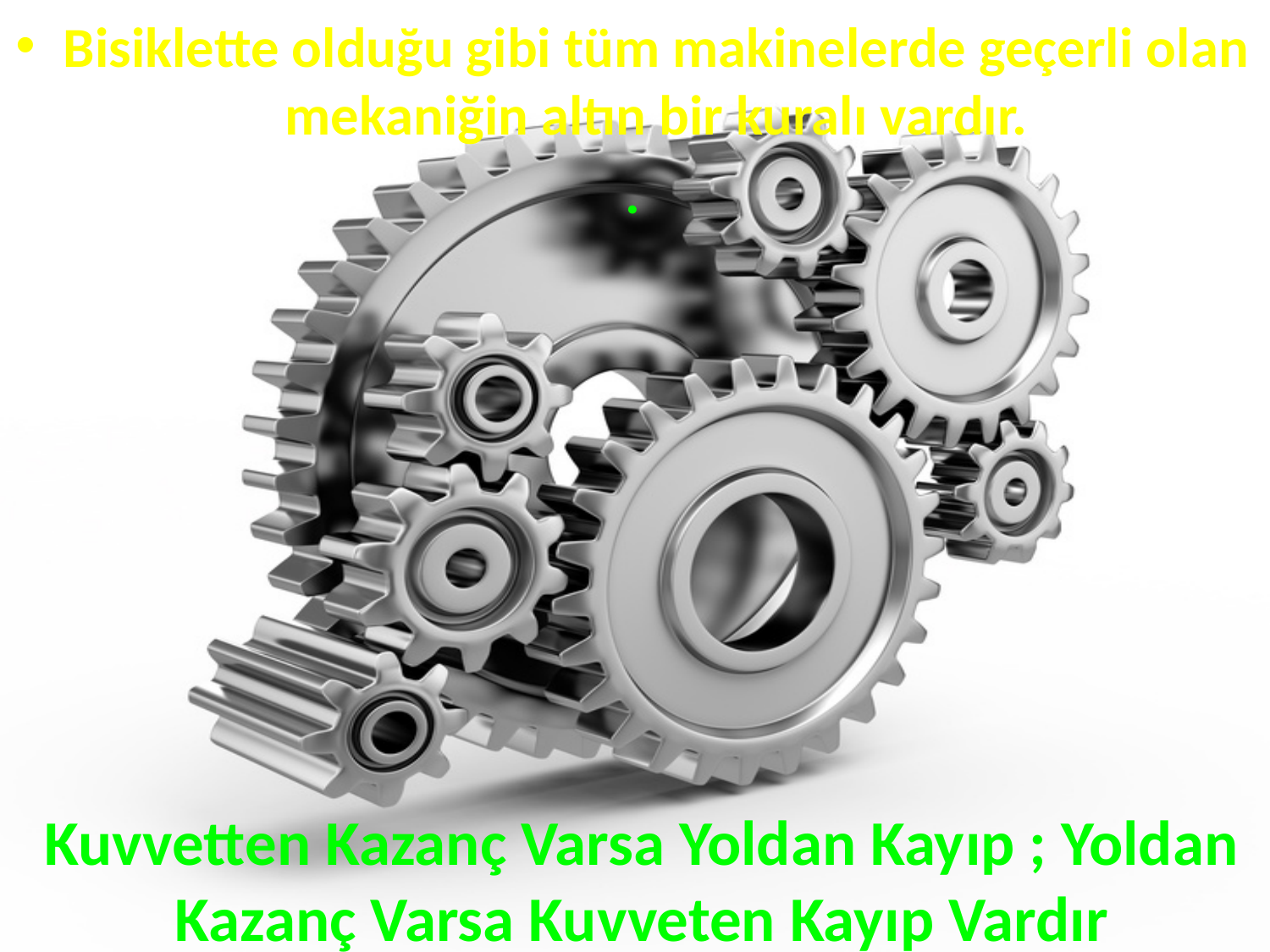

Bisiklette olduğu gibi tüm makinelerde geçerli olan mekaniğin altın bir kuralı vardır.
.
Kuvvetten Kazanç Varsa Yoldan Kayıp ; Yoldan Kazanç Varsa Kuvveten Kayıp Vardır